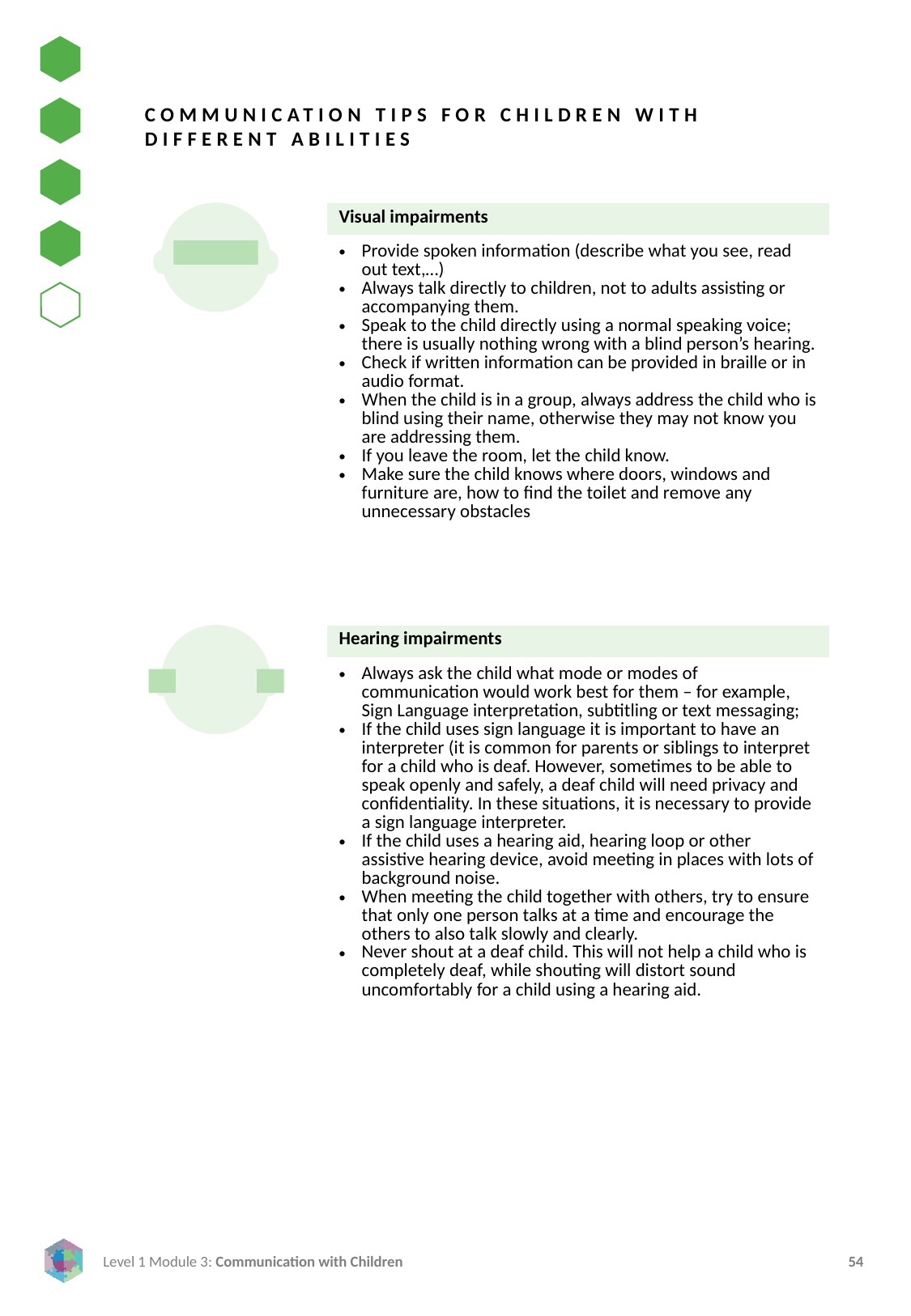

COMMUNICATION TIPS FOR CHILDREN WITH DIFFERENT ABILITIES

| Visual impairments |
| --- |
| Provide spoken information (describe what you see, read out text,…) Always talk directly to children, not to adults assisting or accompanying them. Speak to the child directly using a normal speaking voice; there is usually nothing wrong with a blind person’s hearing. Check if written information can be provided in braille or in audio format. When the child is in a group, always address the child who is blind using their name, otherwise they may not know you are addressing them. If you leave the room, let the child know. Make sure the child knows where doors, windows and furniture are, how to find the toilet and remove any unnecessary obstacles |

| Hearing impairments |
| --- |
| Always ask the child what mode or modes of communication would work best for them – for example, Sign Language interpretation, subtitling or text messaging; If the child uses sign language it is important to have an interpreter (it is common for parents or siblings to interpret for a child who is deaf. However, sometimes to be able to speak openly and safely, a deaf child will need privacy and confidentiality. In these situations, it is necessary to provide a sign language interpreter. If the child uses a hearing aid, hearing loop or other assistive hearing device, avoid meeting in places with lots of background noise. When meeting the child together with others, try to ensure that only one person talks at a time and encourage the others to also talk slowly and clearly. Never shout at a deaf child. This will not help a child who is completely deaf, while shouting will distort sound uncomfortably for a child using a hearing aid. |